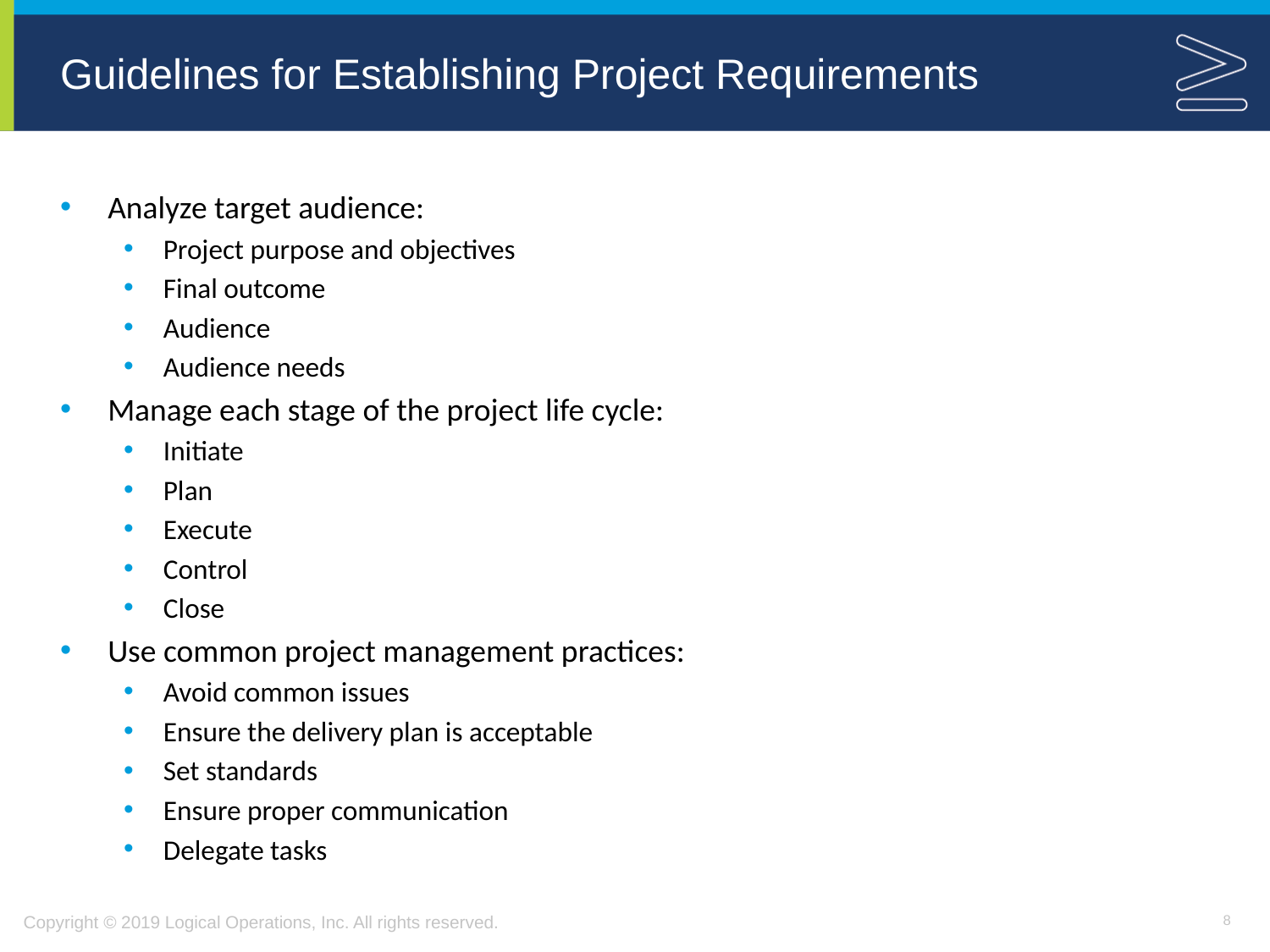

# Guidelines for Establishing Project Requirements
Analyze target audience:
Project purpose and objectives
Final outcome
Audience
Audience needs
Manage each stage of the project life cycle:
Initiate
Plan
Execute
Control
Close
Use common project management practices:
Avoid common issues
Ensure the delivery plan is acceptable
Set standards
Ensure proper communication
Delegate tasks
8